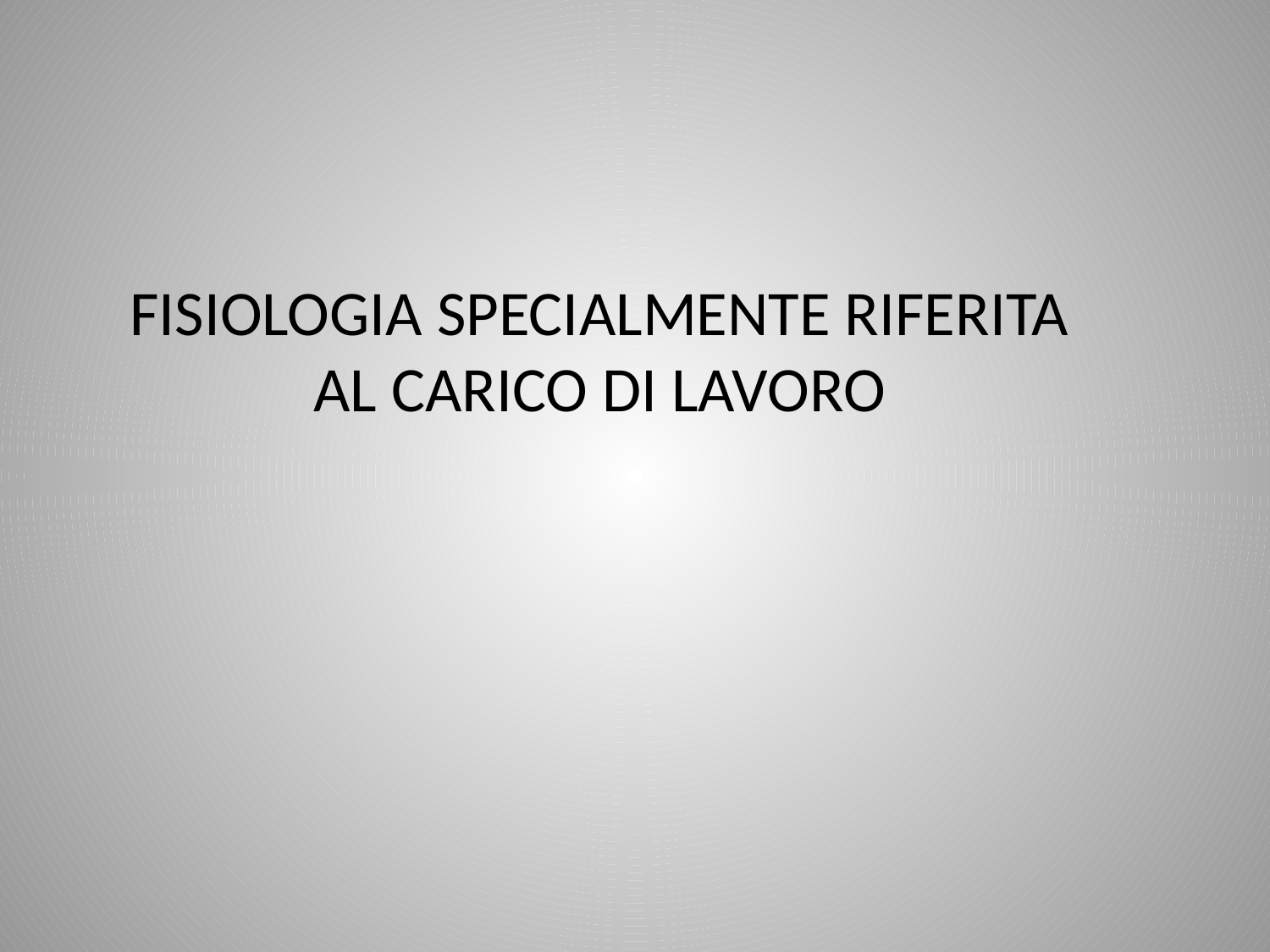

FISIOLOGIA SPECIALMENTE RIFERITA AL CARICO DI LAVORO